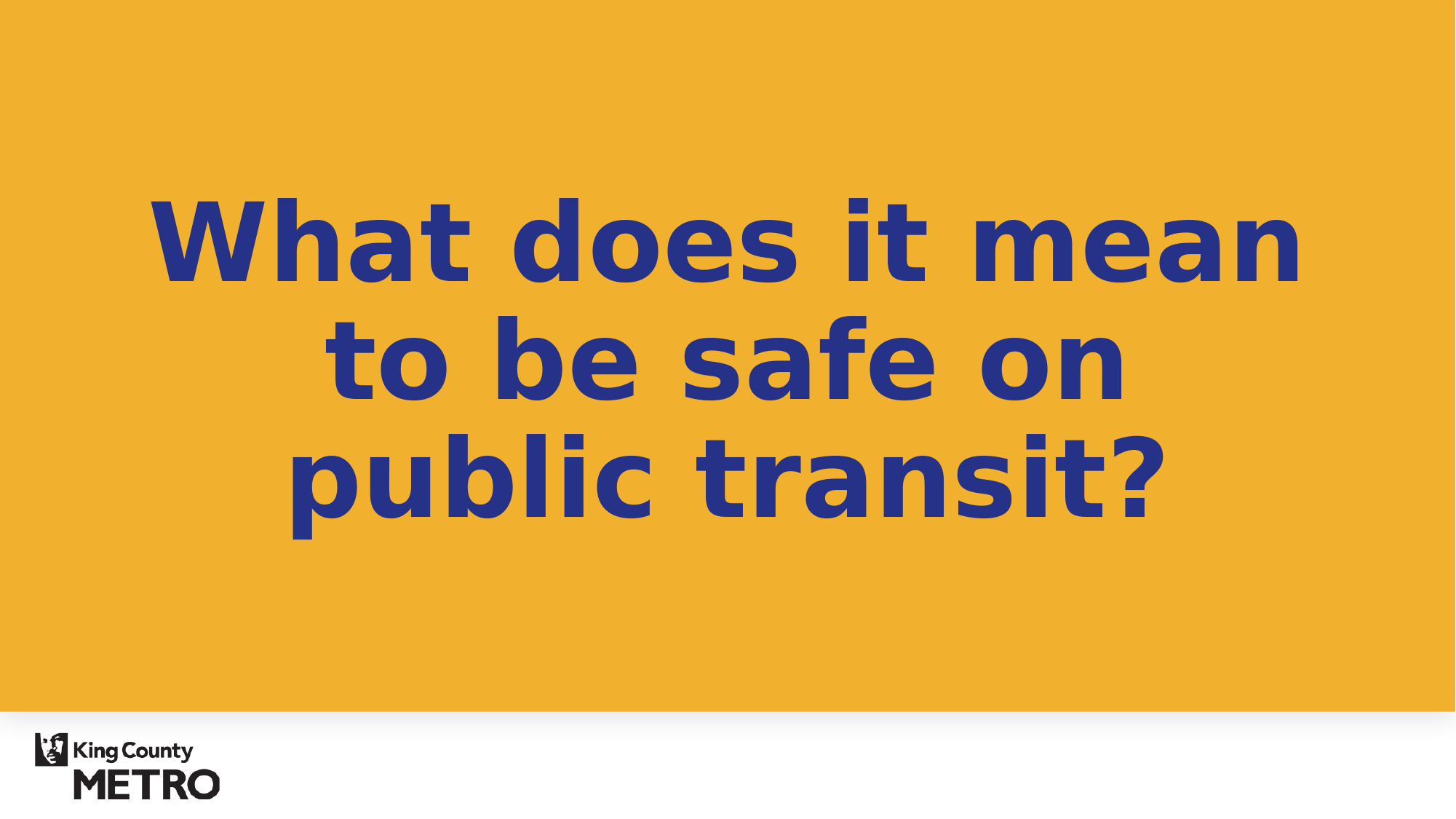

What does it mean
to be safe on
public transit?